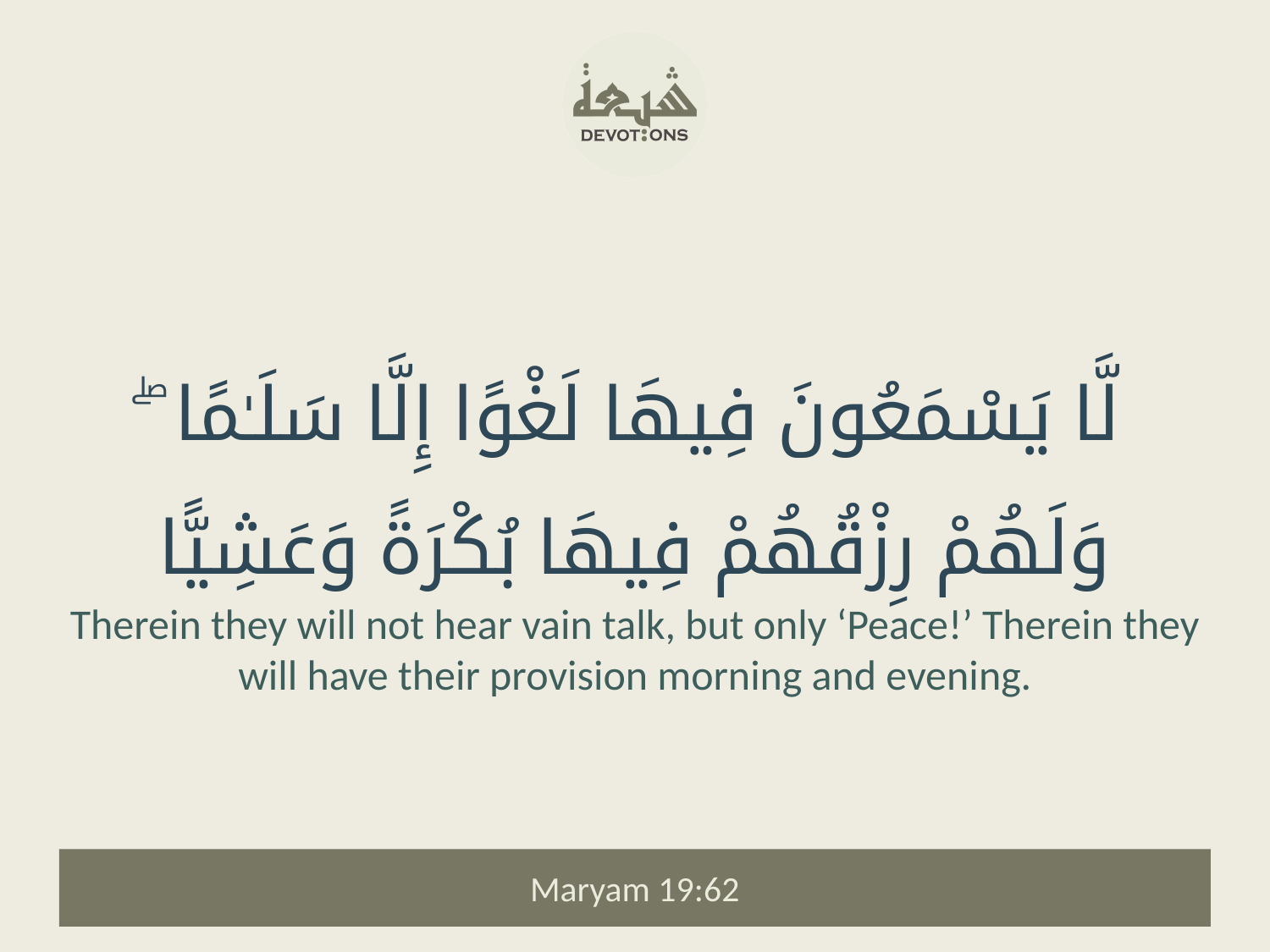

لَّا يَسْمَعُونَ فِيهَا لَغْوًا إِلَّا سَلَـٰمًا ۖ وَلَهُمْ رِزْقُهُمْ فِيهَا بُكْرَةً وَعَشِيًّا
Therein they will not hear vain talk, but only ‘Peace!’ Therein they will have their provision morning and evening.
Maryam 19:62